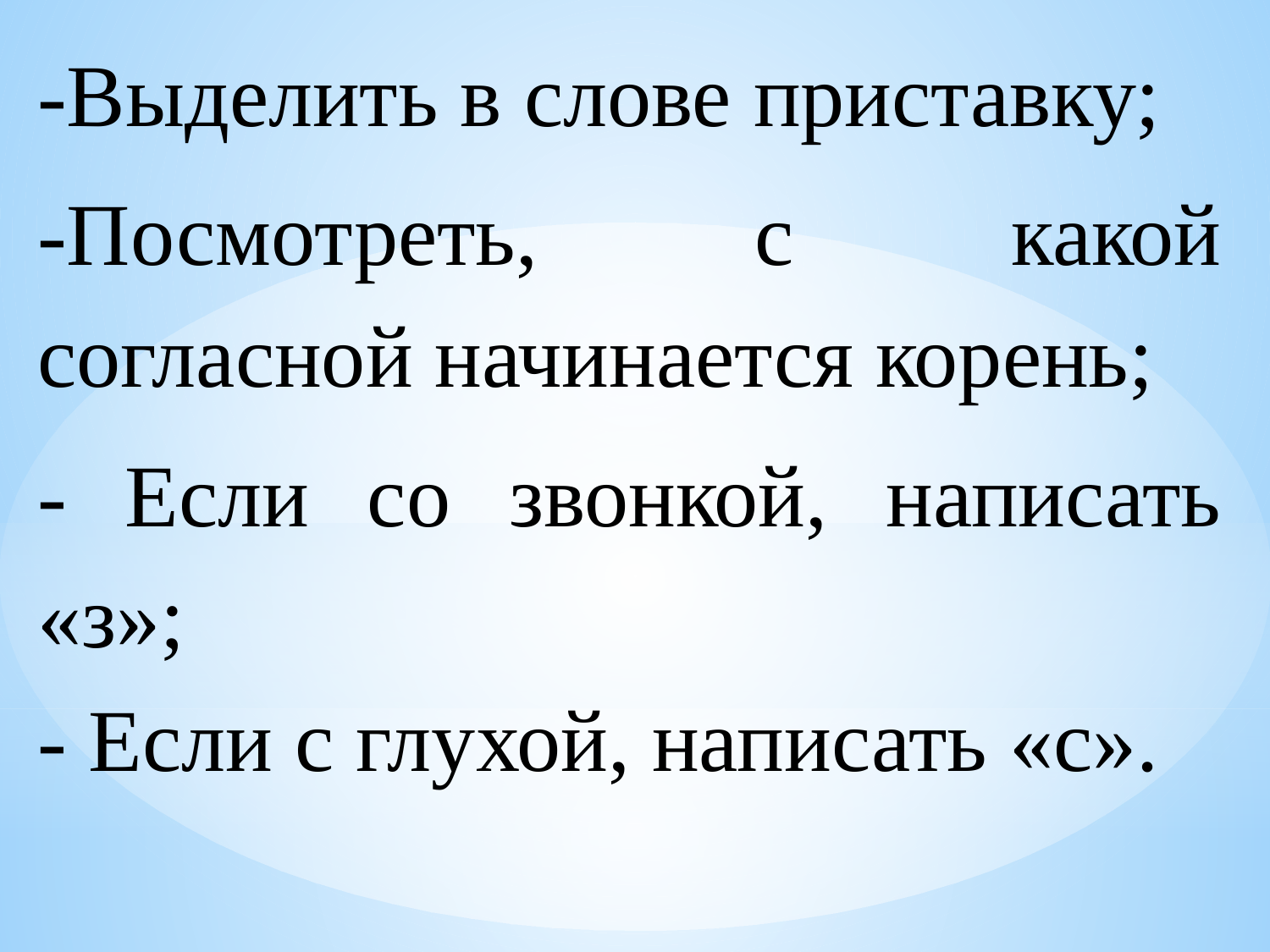

-Выделить в слове приставку;
-Посмотреть, с какой согласной начинается корень;
- Если со звонкой, написать «з»;
- Если с глухой, написать «с».